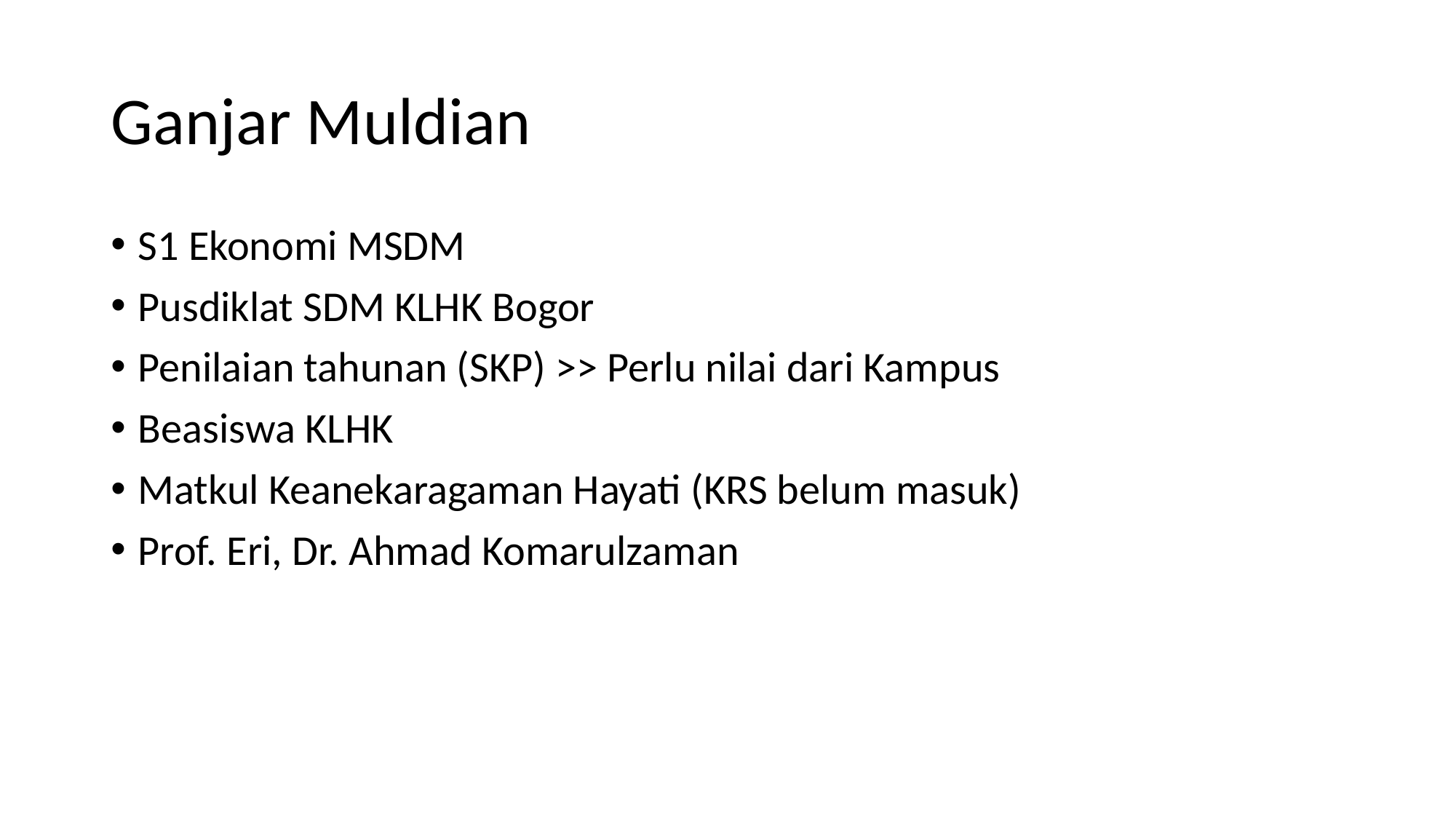

# Ganjar Muldian
S1 Ekonomi MSDM
Pusdiklat SDM KLHK Bogor
Penilaian tahunan (SKP) >> Perlu nilai dari Kampus
Beasiswa KLHK
Matkul Keanekaragaman Hayati (KRS belum masuk)
Prof. Eri, Dr. Ahmad Komarulzaman